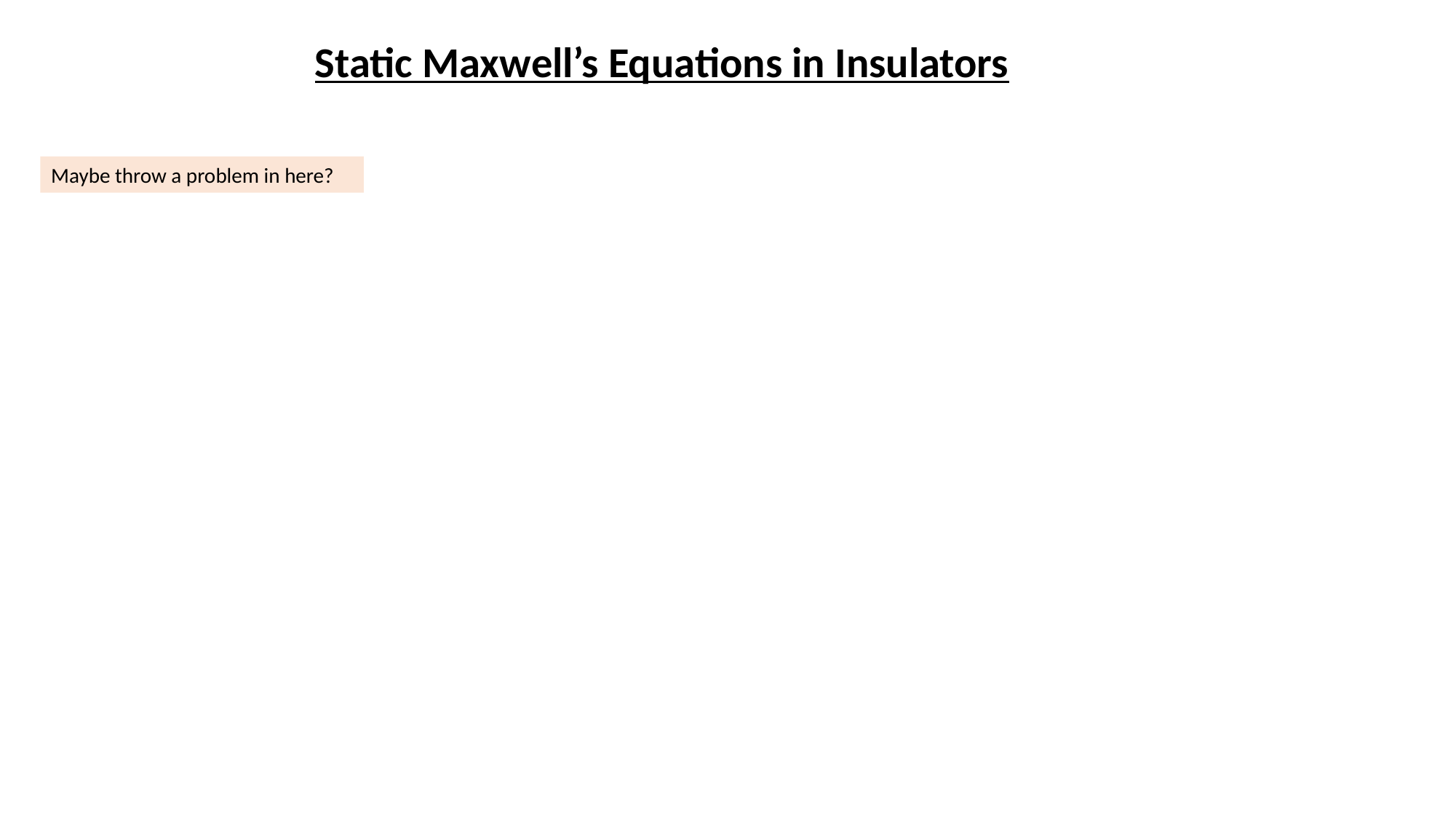

# Static Maxwell’s Equations in Insulators
Maybe throw a problem in here?